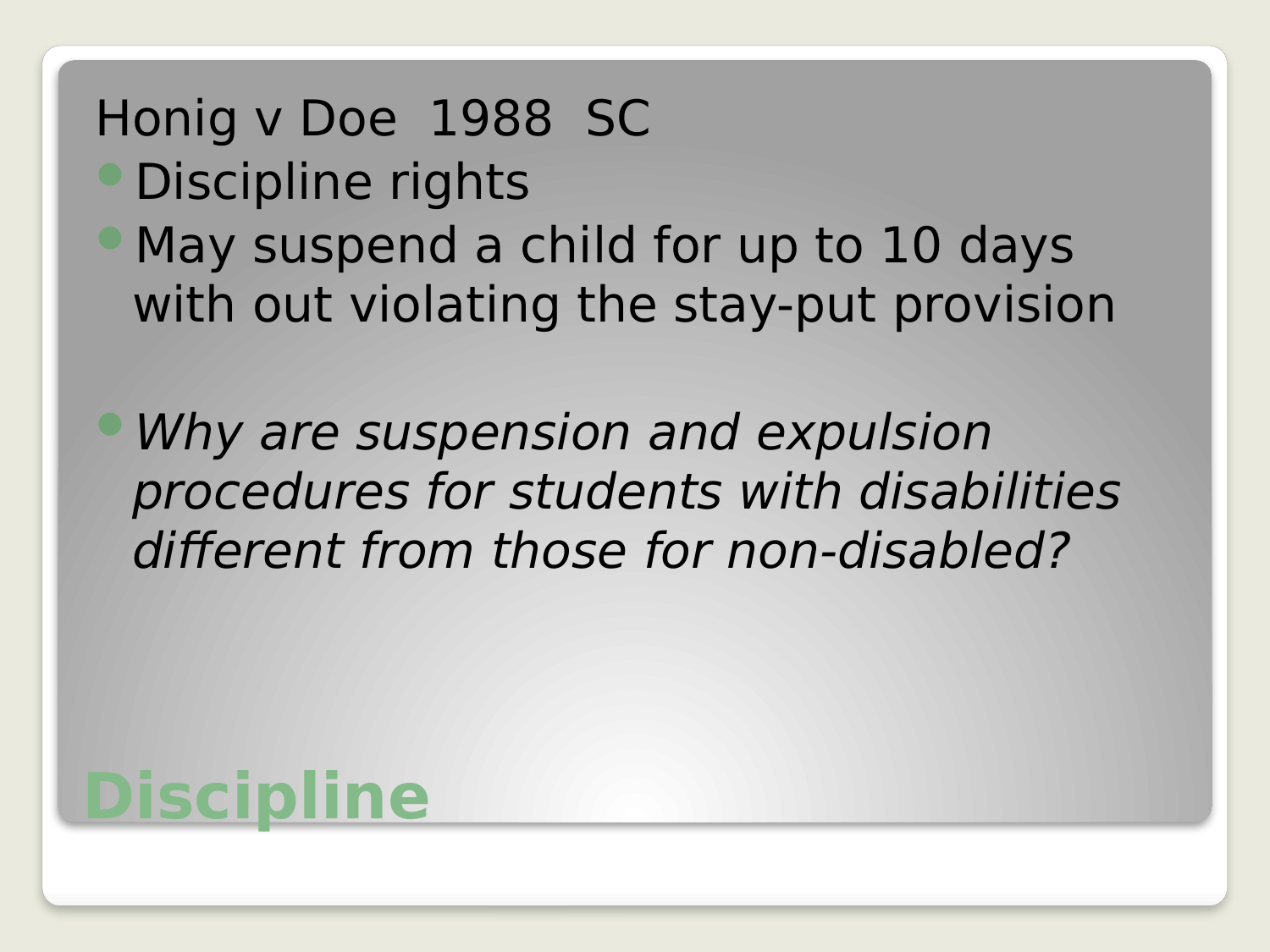

Honig v Doe  1988  SC
Discipline rights
May suspend a child for up to 10 days with out violating the stay-put provision

Why are suspension and expulsion procedures for students with disabilities different from those for non-disabled?
# Discipline